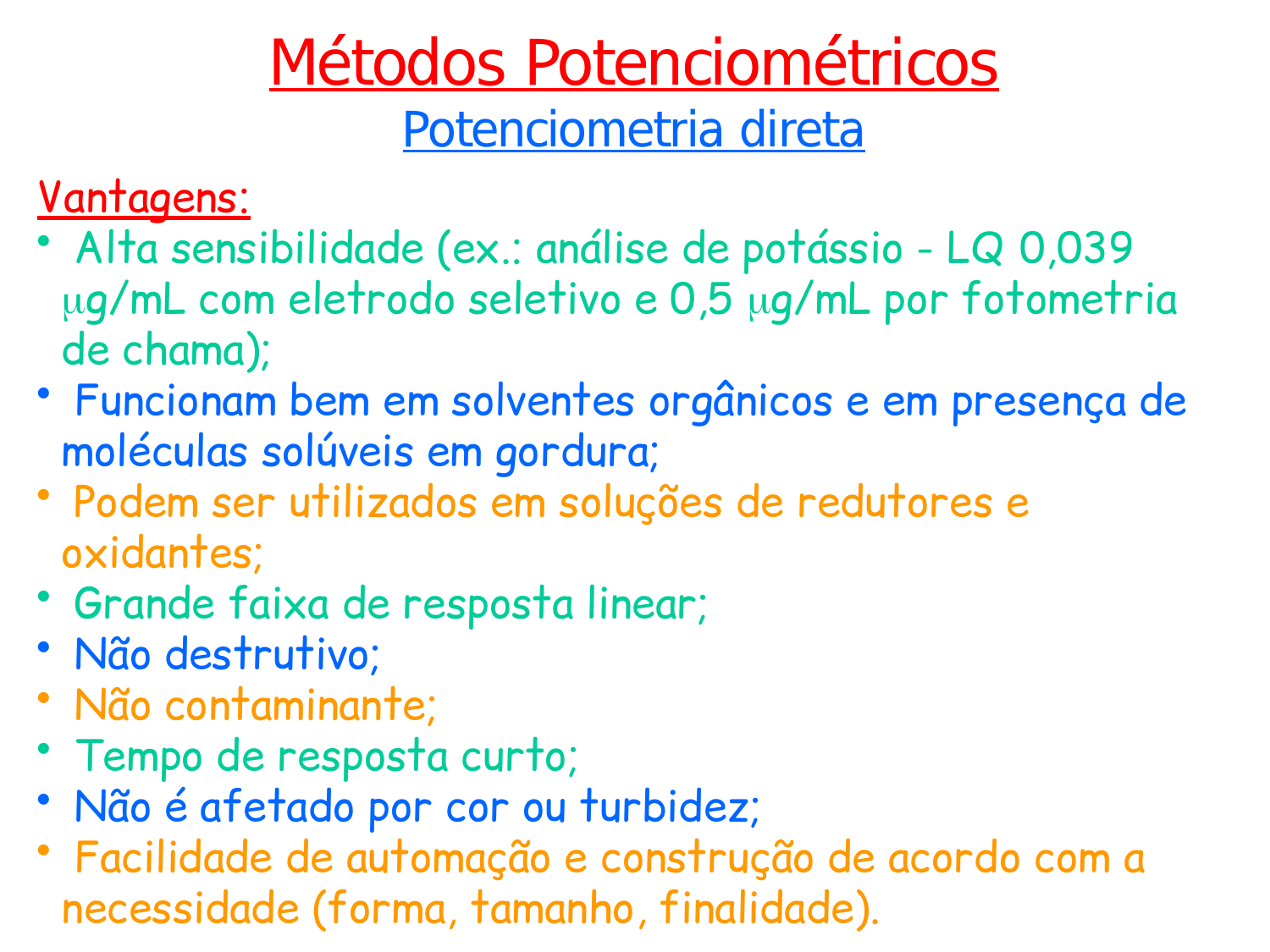

Métodos Potenciométricos
Potenciometria direta
Vantagens:
 Alta sensibilidade (ex.: análise de potássio - LQ 0,039 μg/mL com eletrodo seletivo e 0,5 μg/mL por fotometria de chama);
 Funcionam bem em solventes orgânicos e em presença de moléculas solúveis em gordura;
 Podem ser utilizados em soluções de redutores e oxidantes;
 Grande faixa de resposta linear;
 Não destrutivo;
 Não contaminante;
 Tempo de resposta curto;
 Não é afetado por cor ou turbidez;
 Facilidade de automação e construção de acordo com a necessidade (forma, tamanho, finalidade).